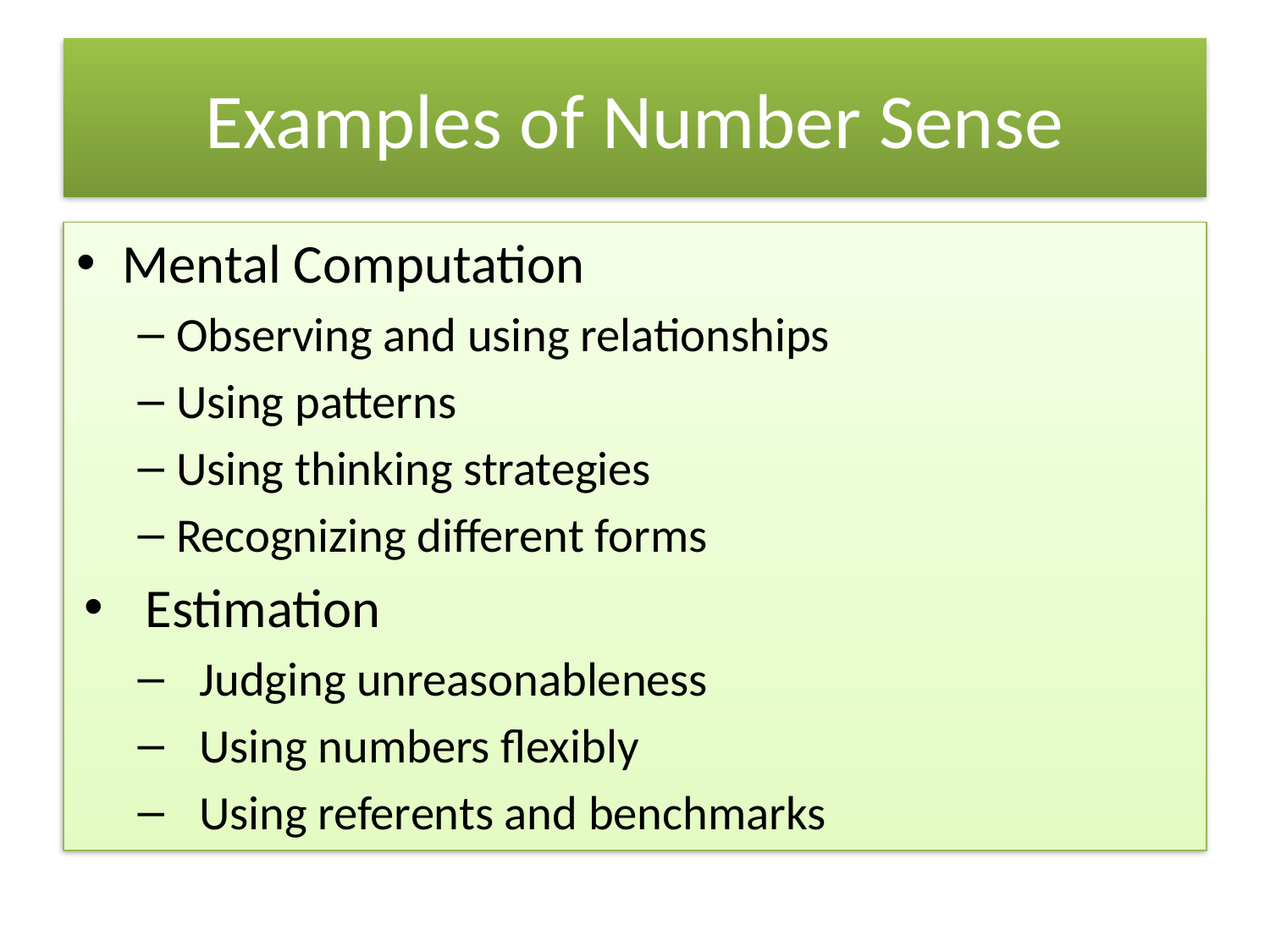

# Examples of Number Sense
Mental Computation
Observing and using relationships
Using patterns
Using thinking strategies
Recognizing different forms
Estimation
Judging unreasonableness
Using numbers flexibly
Using referents and benchmarks